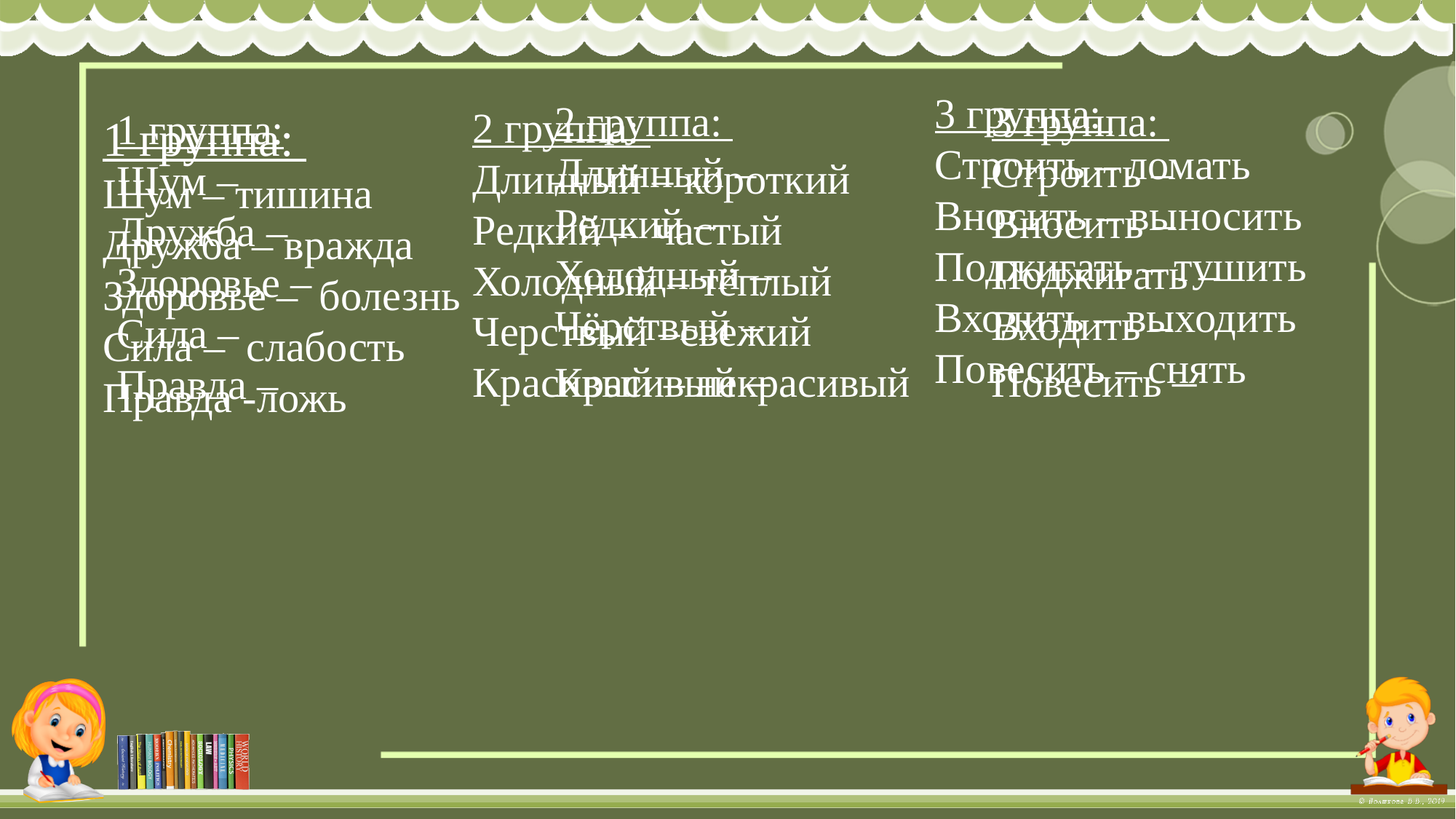

3 группа:
Строить – ломать
Вносить – выносить
Поджигать – тушить
Входить – выходить
Повесить – снять
3 группа:
Строить –
Вносить –
Поджигать –
Входить –
Повесить –
2 группа:
Длинный –
Редкий –
Холодный –
Чёрствый –
Красивый –
2 группа:
Длинный – короткий
Редкий –  частый
Холодный – тёплый
Черствый –свежий
Красивый – некрасивый
1 группа:
Шум –
Дружба –
Здоровье –
Сила –
Правда –
1 группа:
Шум – тишина
Дружба – вражда
Здоровье –  болезнь
Сила –  слабость
Правда -ложь